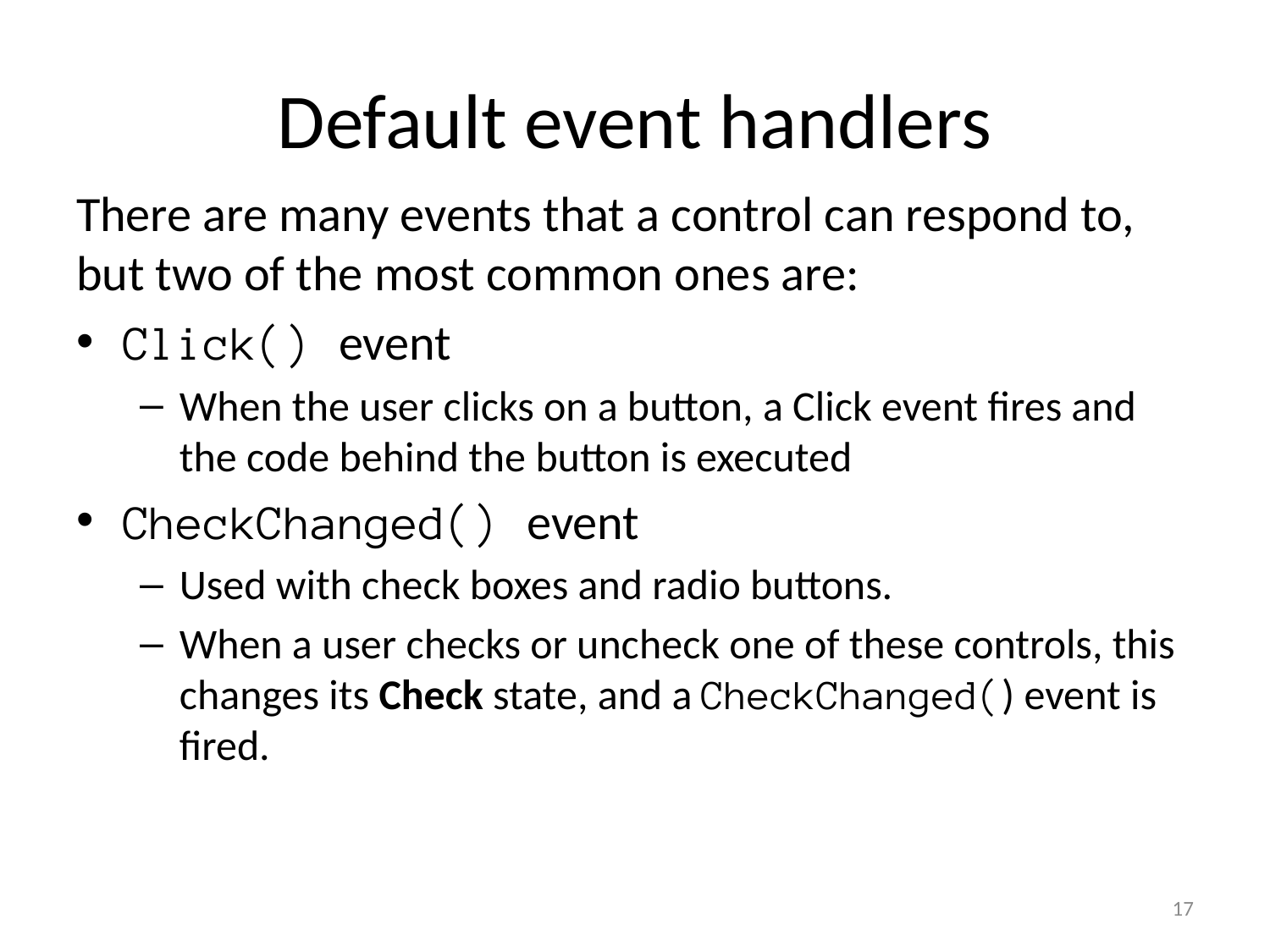

# Default event handlers
There are many events that a control can respond to, but two of the most common ones are:
Click() event
When the user clicks on a button, a Click event fires and the code behind the button is executed
CheckChanged() event
Used with check boxes and radio buttons.
When a user checks or uncheck one of these controls, this changes its Check state, and a CheckChanged() event is fired.

17